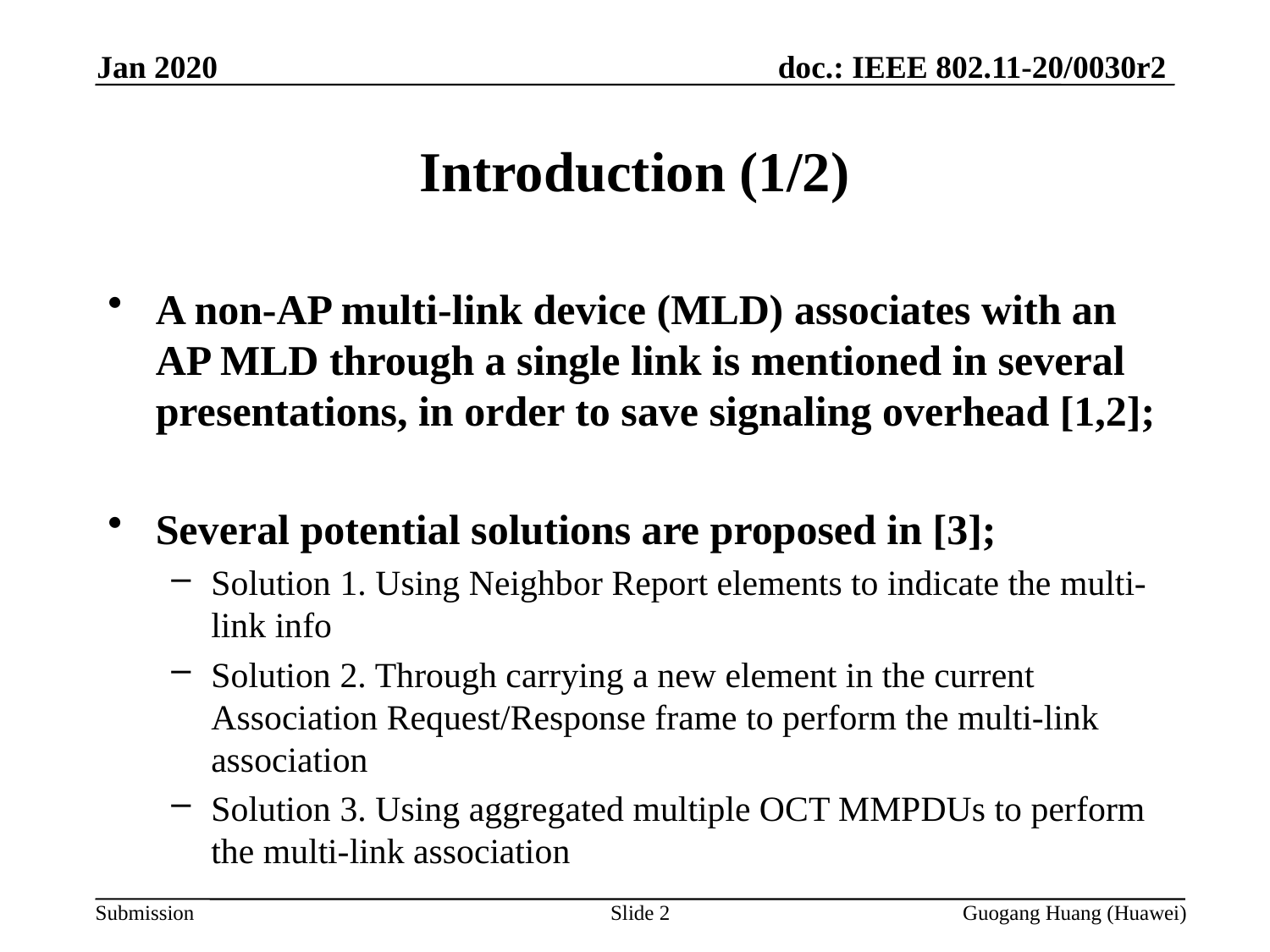

Jan 2020
Introduction (1/2)
A non-AP multi-link device (MLD) associates with an AP MLD through a single link is mentioned in several presentations, in order to save signaling overhead [1,2];

Several potential solutions are proposed in [3];
Solution 1. Using Neighbor Report elements to indicate the multi-link info
Solution 2. Through carrying a new element in the current Association Request/Response frame to perform the multi-link association
Solution 3. Using aggregated multiple OCT MMPDUs to perform the multi-link association

Slide 2
Guogang Huang (Huawei)